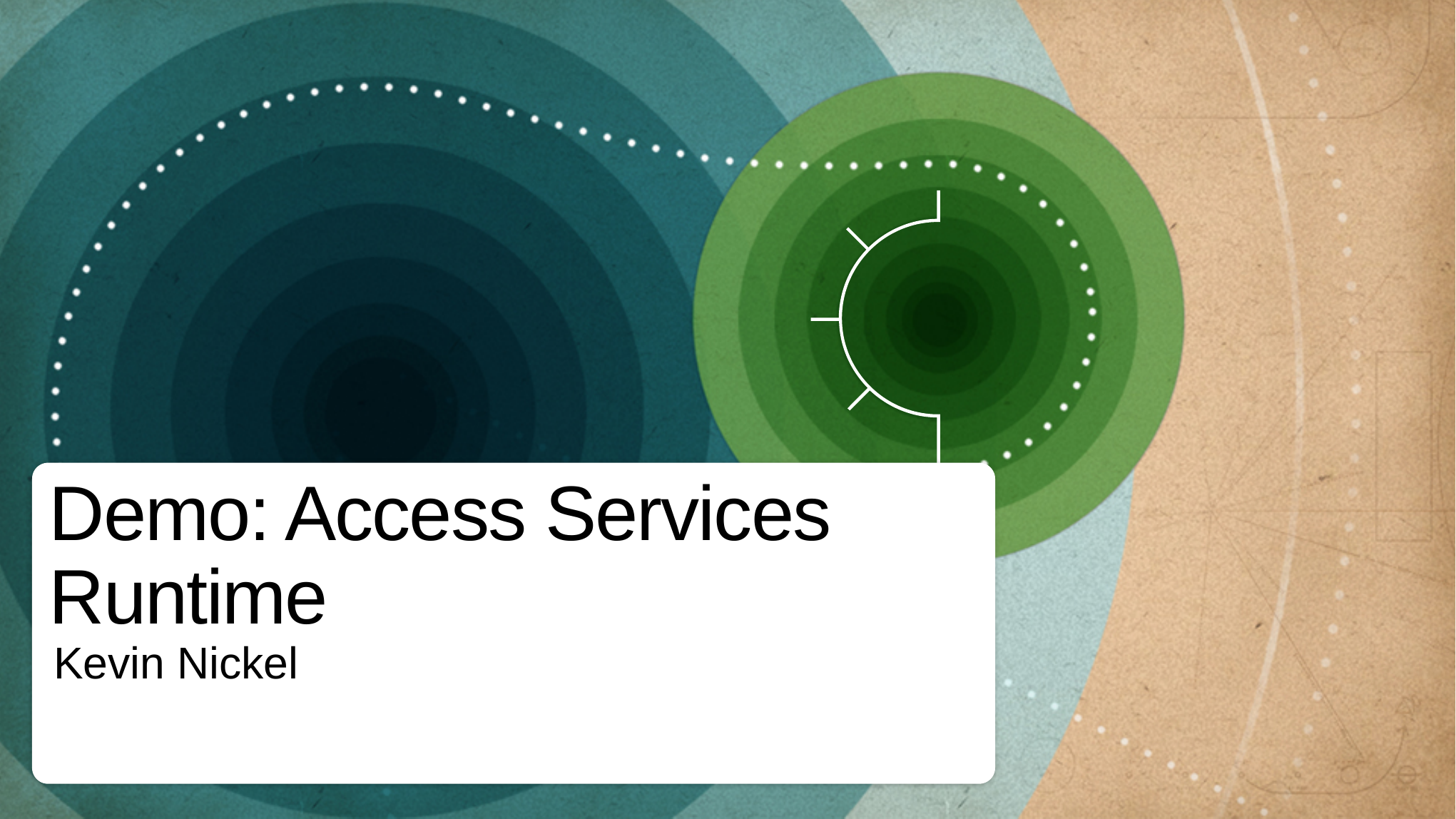

# Demo: Access Services Runtime
Kevin Nickel